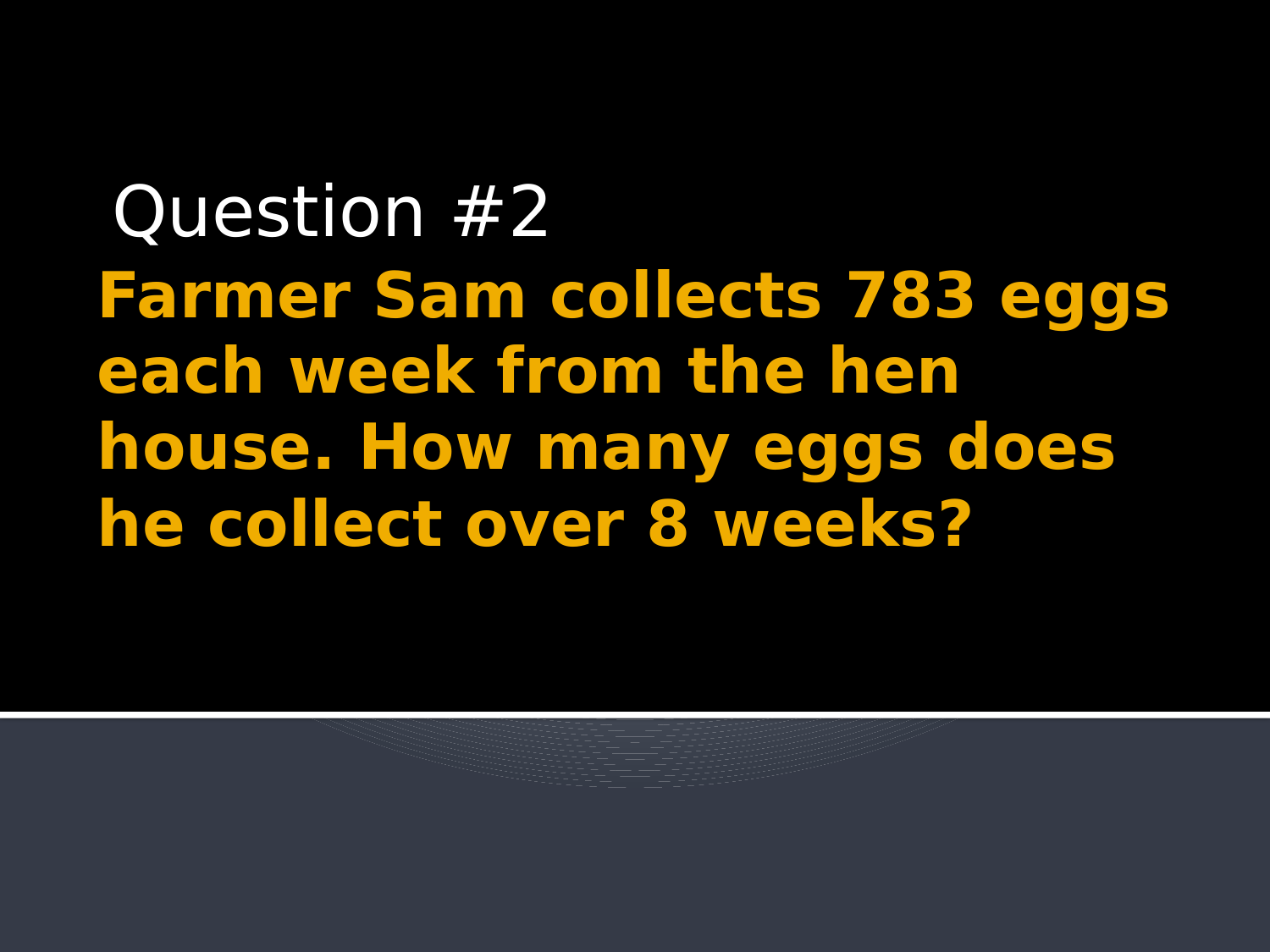

Question #2
# Farmer Sam collects 783 eggs each week from the hen house. How many eggs does he collect over 8 weeks?